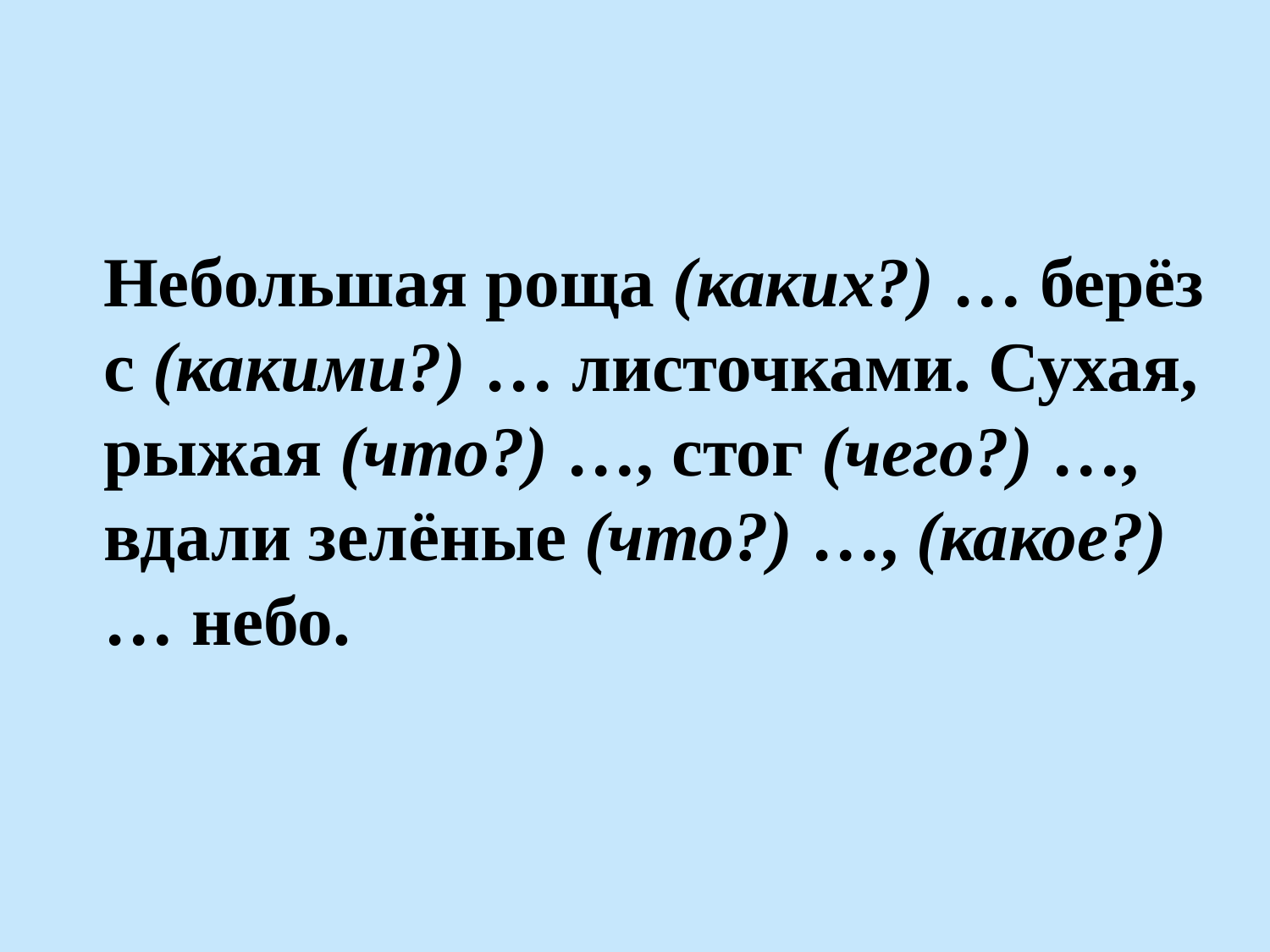

Небольшая роща (каких?) … берёз
с (какими?) … листочками. Сухая,
рыжая (что?) …, стог (чего?) …,
вдали зелёные (что?) …, (какое?)
… небо.